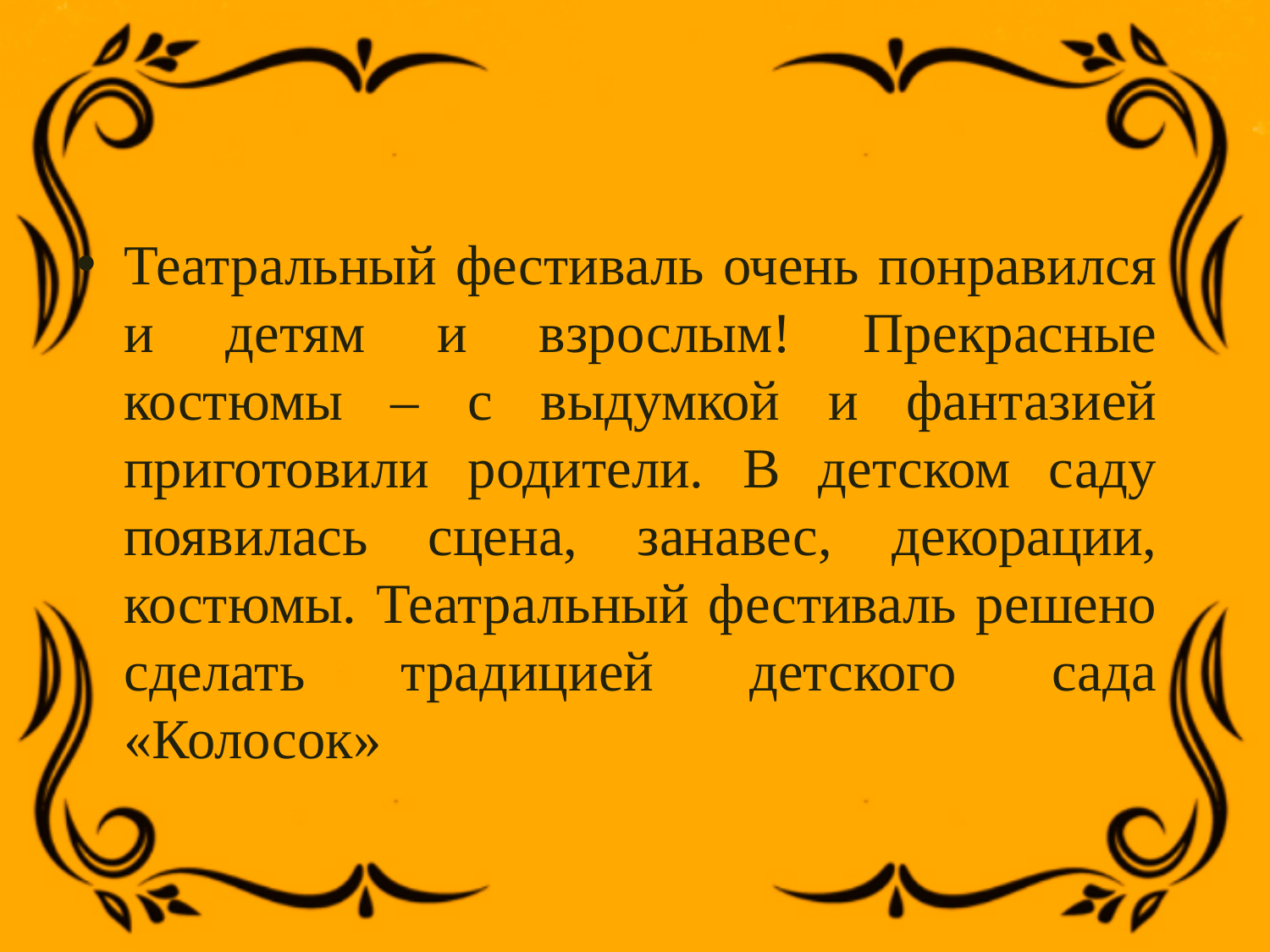

#
Театральный фестиваль очень понравился и детям и взрослым! Прекрасные костюмы – с выдумкой и фантазией приготовили родители. В детском саду появилась сцена, занавес, декорации, костюмы. Театральный фестиваль решено сделать традицией детского сада «Колосок»